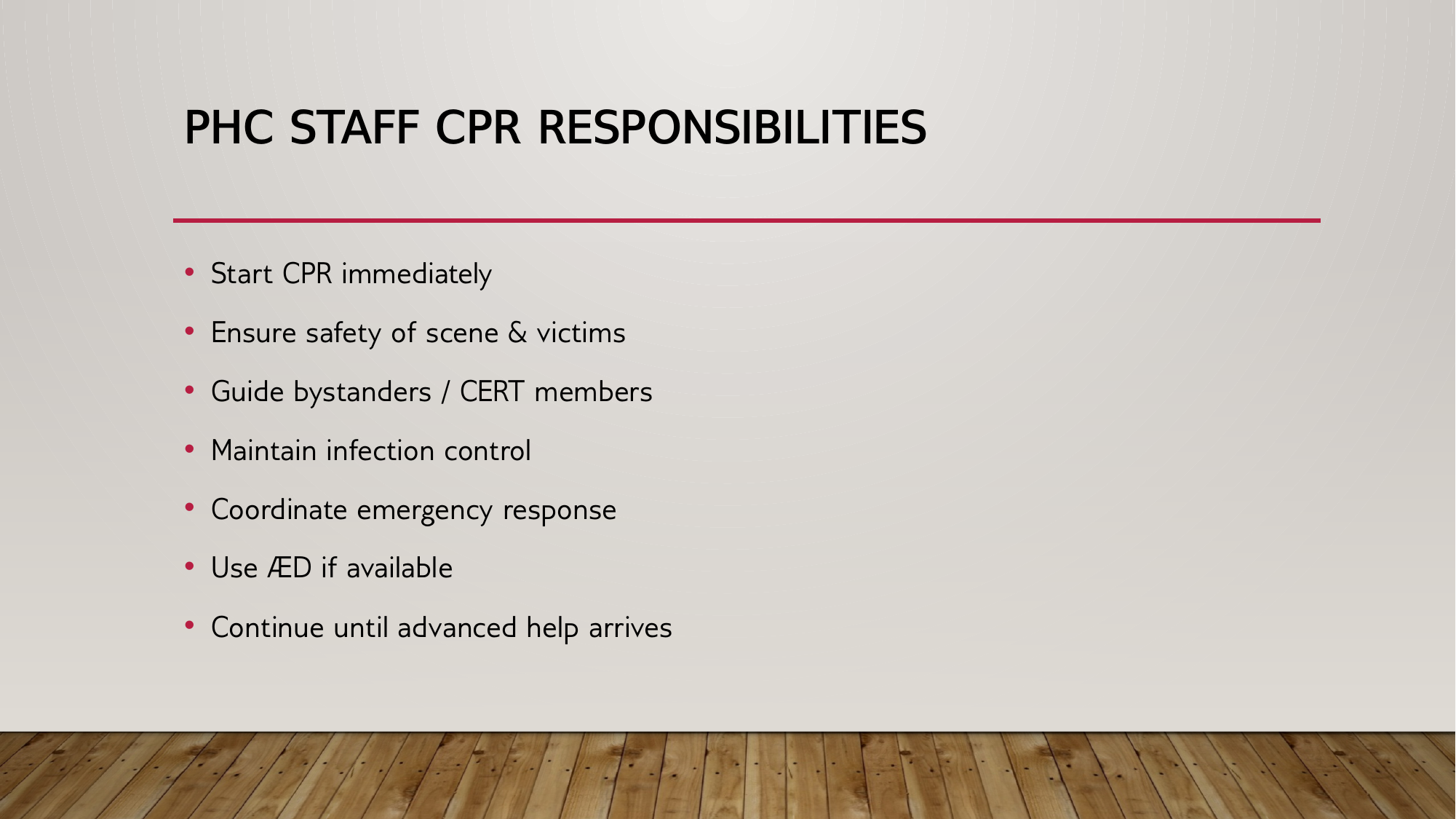

# PHC Staff CPR Responsibilities
Start CPR immediately
Ensure safety of scene & victims
Guide bystanders / CERT members
Maintain infection control
Coordinate emergency response
Use AED if available
Continue until advanced help arrives